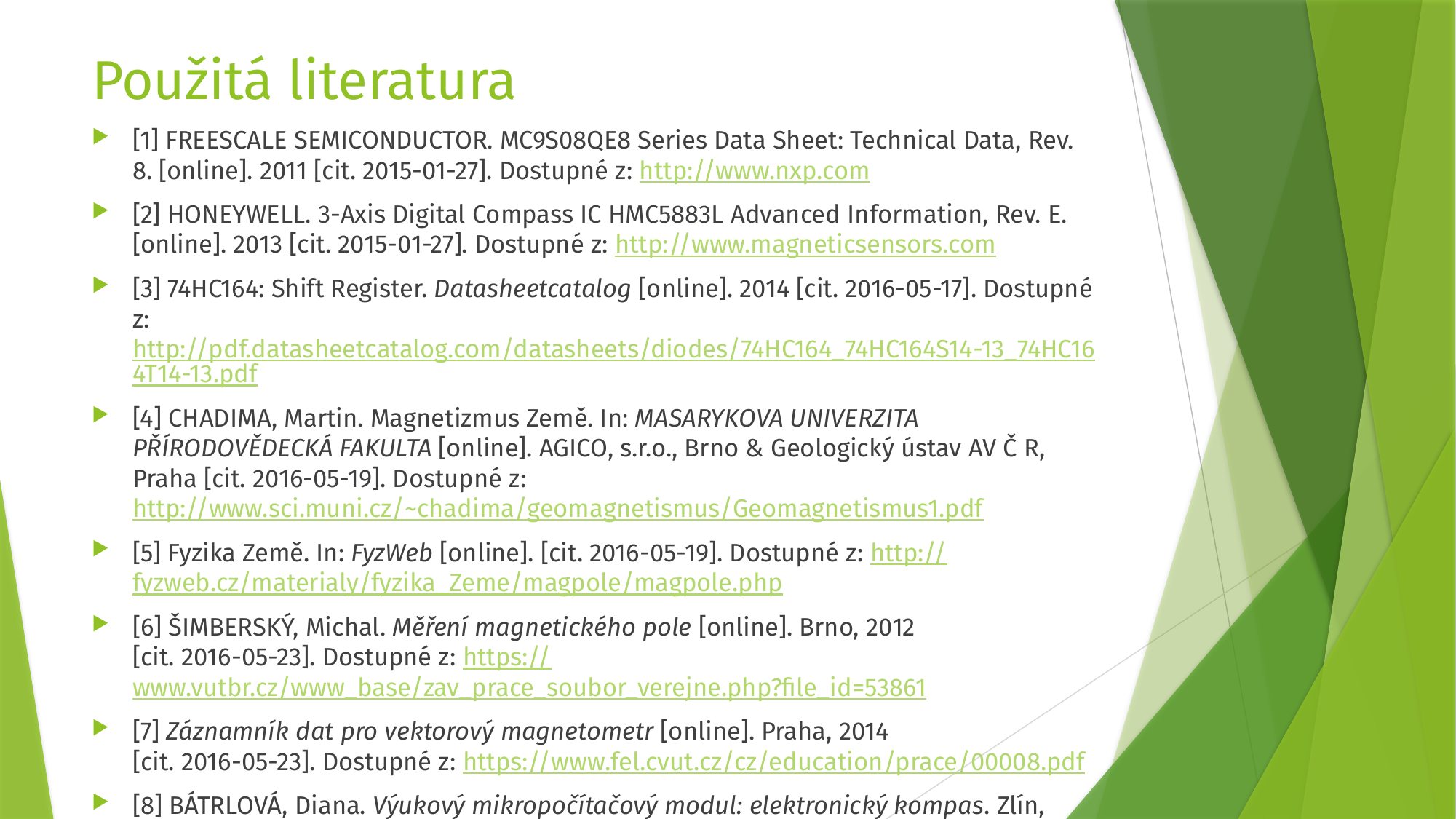

# Použitá literatura
[1] FREESCALE SEMICONDUCTOR. MC9S08QE8 Series Data Sheet: Technical Data, Rev. 8. [online]. 2011 [cit. 2015-01-27]. Dostupné z: http://www.nxp.com
[2] HONEYWELL. 3-Axis Digital Compass IC HMC5883L Advanced Information, Rev. E. [online]. 2013 [cit. 2015-01-27]. Dostupné z: http://www.magneticsensors.com
[3] 74HC164: Shift Register. Datasheetcatalog [online]. 2014 [cit. 2016-05-17]. Dostupné z: http://pdf.datasheetcatalog.com/datasheets/diodes/74HC164_74HC164S14-13_74HC164T14-13.pdf
[4] CHADIMA, Martin. Magnetizmus Země. In: MASARYKOVA UNIVERZITA PŘÍRODOVĚDECKÁ FAKULTA [online]. AGICO, s.r.o., Brno & Geologický ústav AV Č R, Praha [cit. 2016-05-19]. Dostupné z: http://www.sci.muni.cz/~chadima/geomagnetismus/Geomagnetismus1.pdf
[5] Fyzika Země. In: FyzWeb [online]. [cit. 2016-05-19]. Dostupné z: http://fyzweb.cz/materialy/fyzika_Zeme/magpole/magpole.php
[6] ŠIMBERSKÝ, Michal. Měření magnetického pole [online]. Brno, 2012
[cit. 2016-05-23]. Dostupné z: https://www.vutbr.cz/www_base/zav_prace_soubor_verejne.php?file_id=53861
[7] Záznamník dat pro vektorový magnetometr [online]. Praha, 2014
[cit. 2016-05-23]. Dostupné z: https://www.fel.cvut.cz/cz/education/prace/00008.pdf
[8] BÁTRLOVÁ, Diana. Výukový mikropočítačový modul: elektronický kompas. Zlín, 2016. Vedoucí práce Ing. Petr Dostálek, Ph.D.